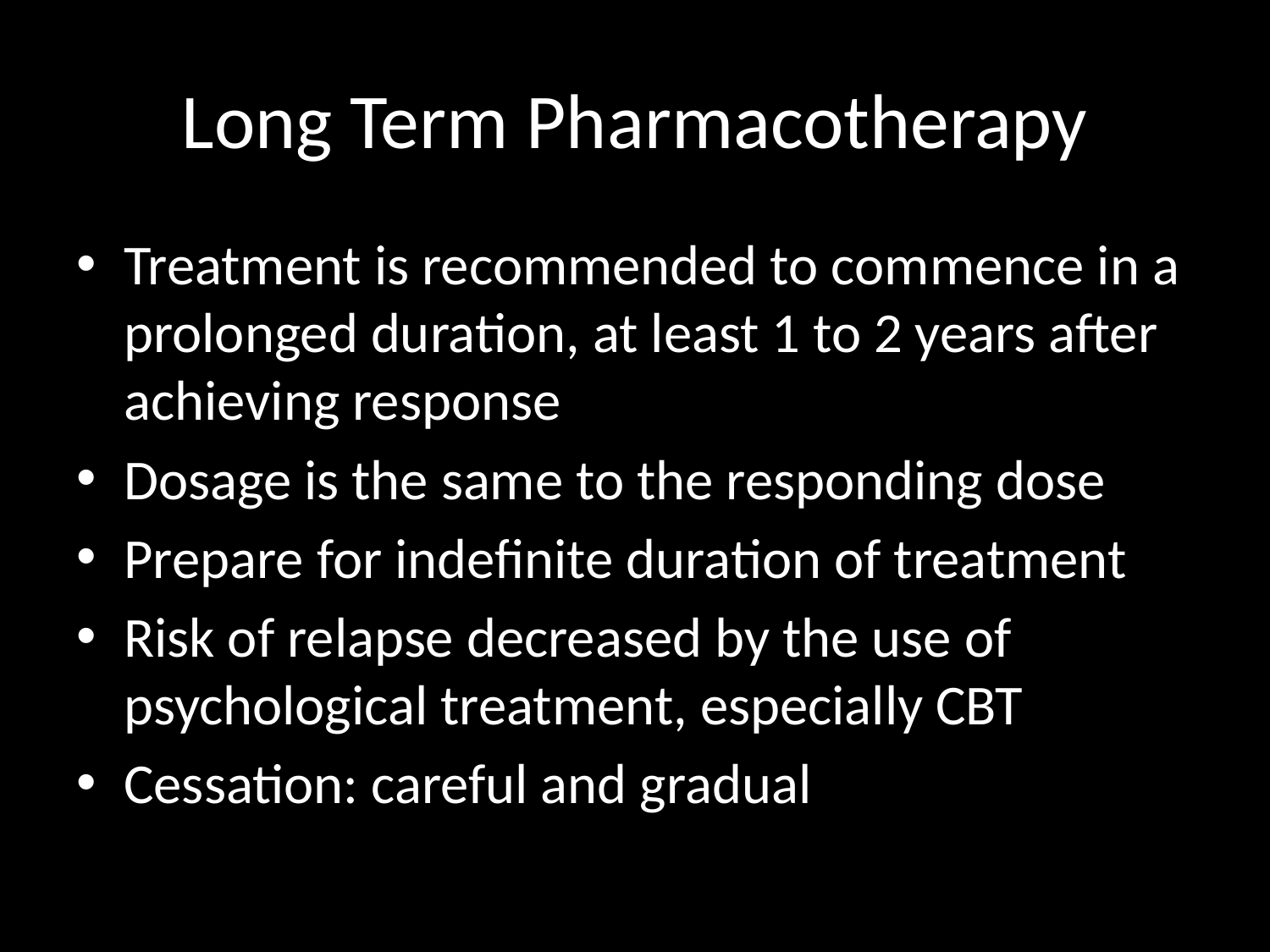

# Long Term Pharmacotherapy
Treatment is recommended to commence in a prolonged duration, at least 1 to 2 years after achieving response
Dosage is the same to the responding dose
Prepare for indefinite duration of treatment
Risk of relapse decreased by the use of psychological treatment, especially CBT
Cessation: careful and gradual